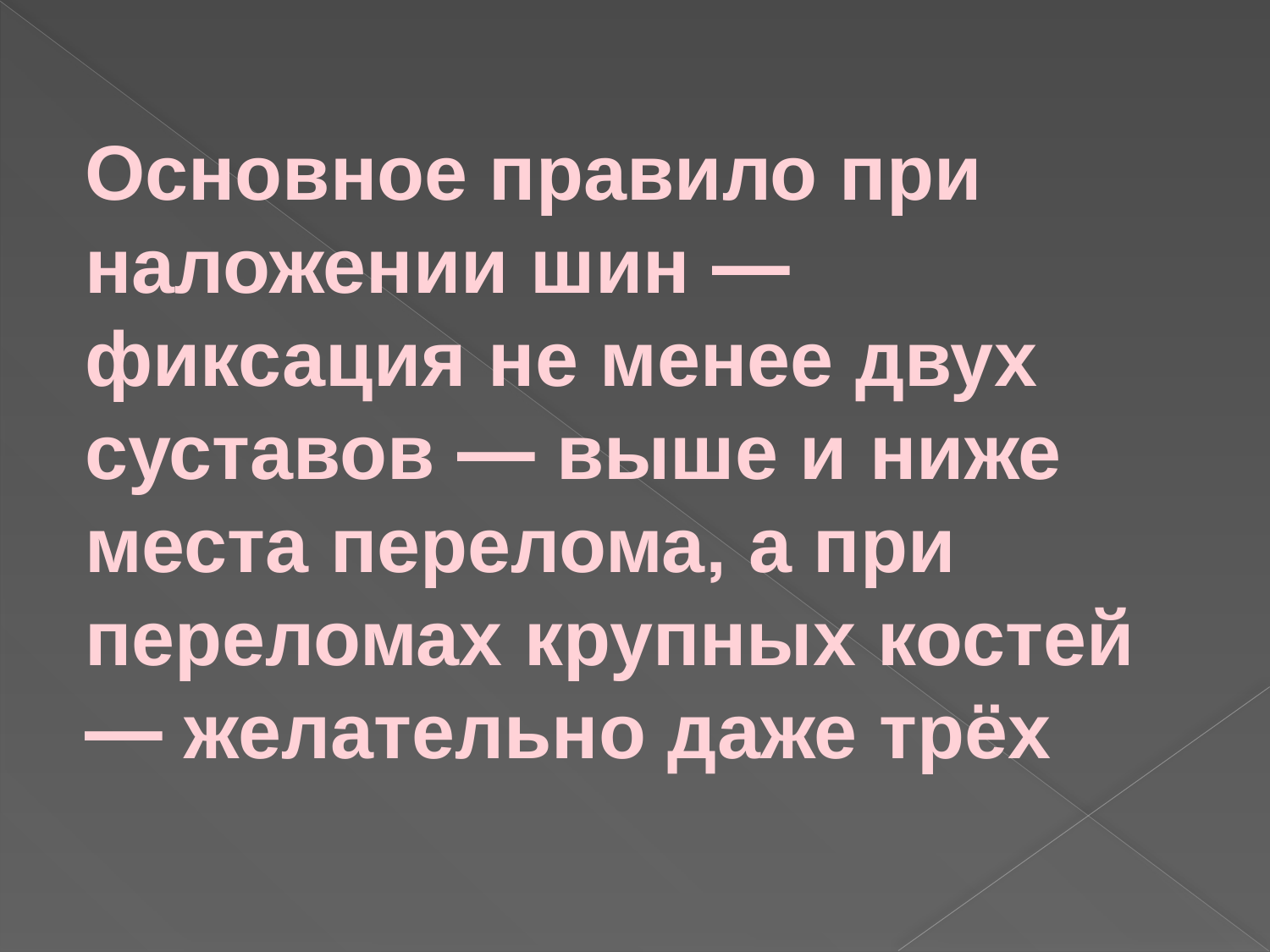

Основное правило при наложении шин — фиксация не менее двух суставов — выше и ниже места перелома, а при переломах крупных костей — желательно даже трёх